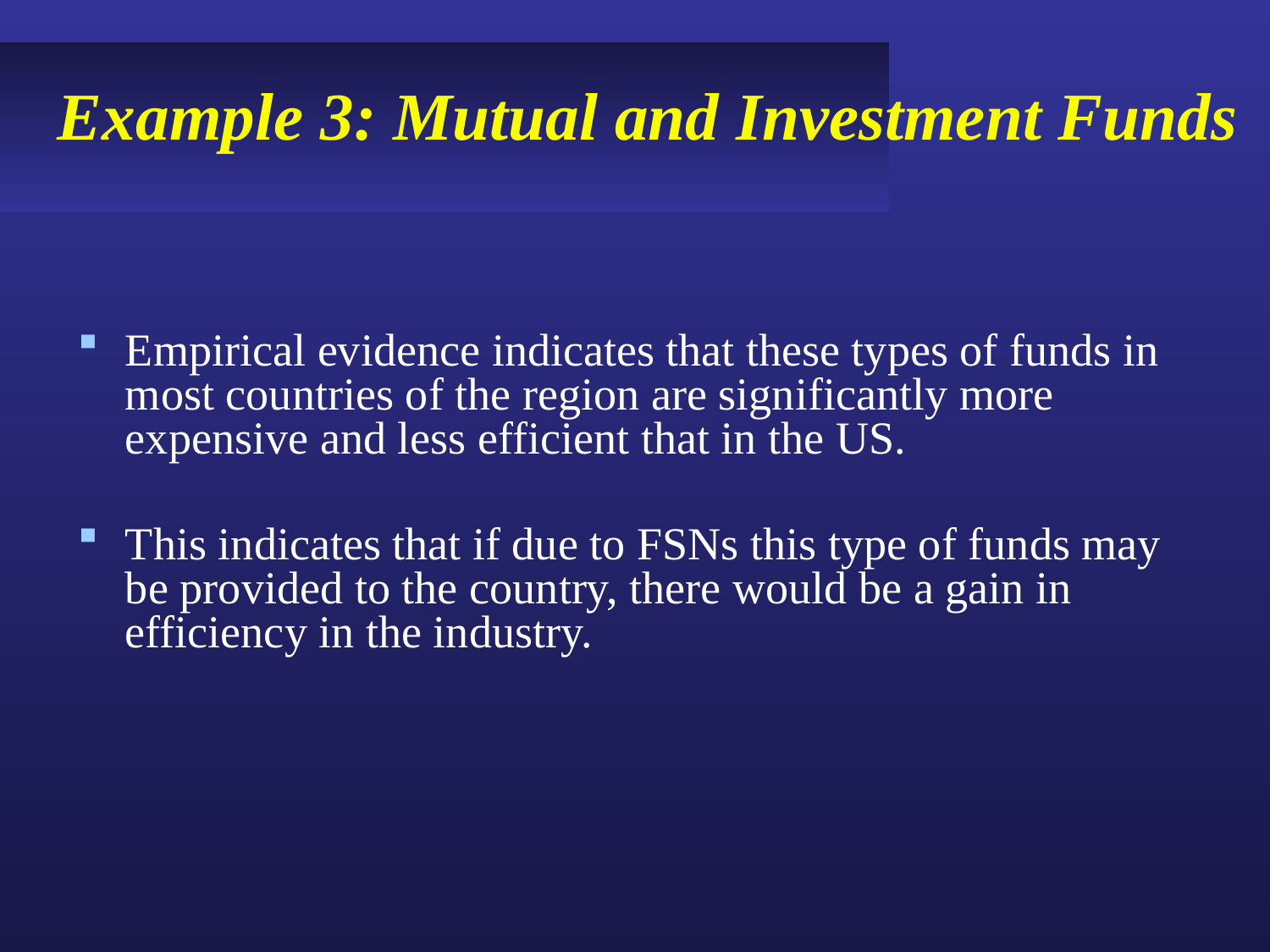

# Example 3: Mutual and Investment Funds

Empirical evidence indicates that these types of funds in most countries of the region are significantly more expensive and less efficient that in the US.

This indicates that if due to FSNs this type of funds may be provided to the country, there would be a gain in efficiency in the industry.